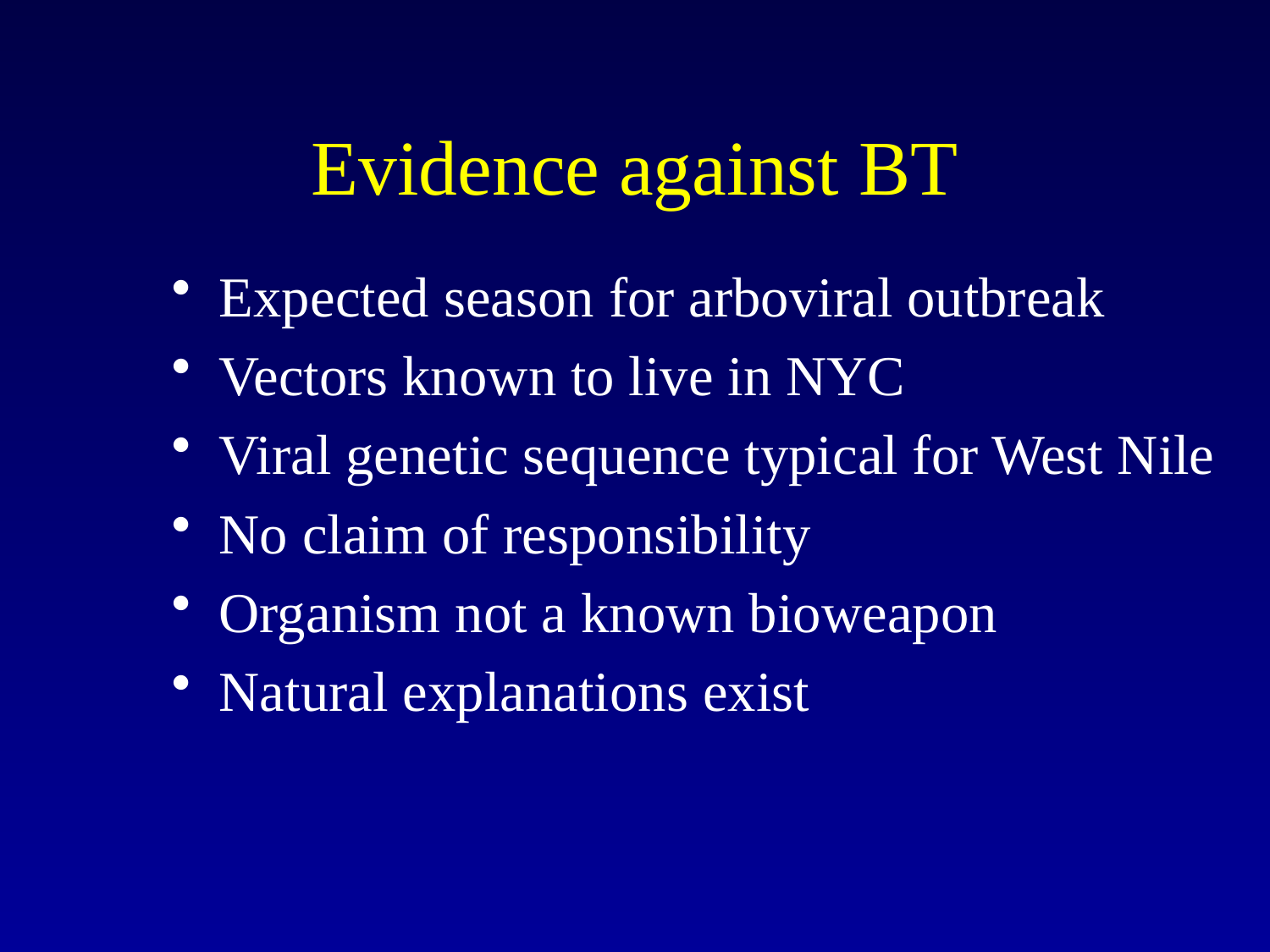

# Evidence against BT
Expected season for arboviral outbreak
Vectors known to live in NYC
Viral genetic sequence typical for West Nile
No claim of responsibility
Organism not a known bioweapon
Natural explanations exist